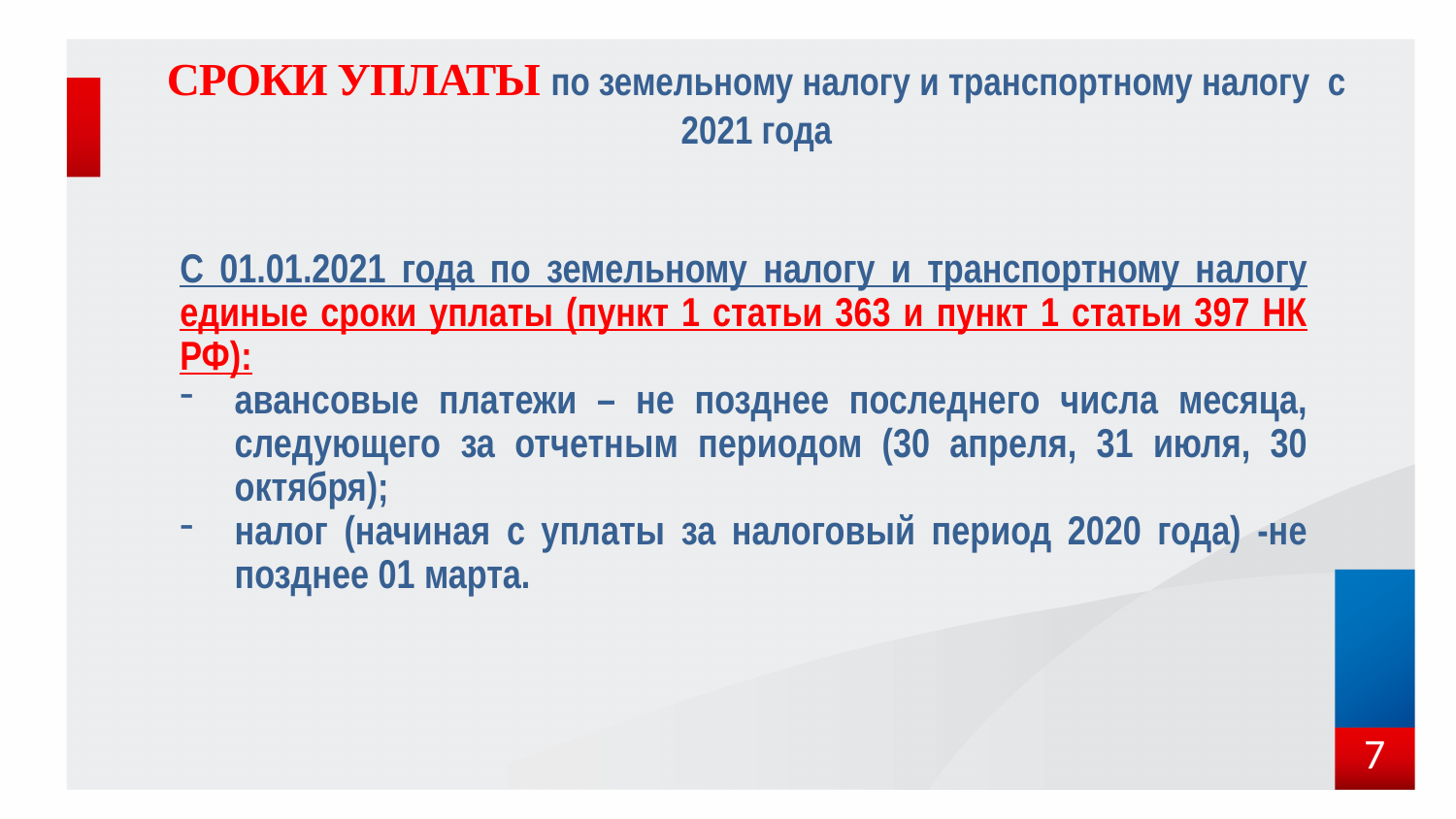

# СРОКИ УПЛАТЫ по земельному налогу и транспортному налогу  с 2021 года

С 01.01.2021 года по земельному налогу и транспортному налогу единые сроки уплаты (пункт 1 статьи 363 и пункт 1 статьи 397 НК РФ):
авансовые платежи – не позднее последнего числа месяца, следующего за отчетным периодом (30 апреля, 31 июля, 30 октября);
налог (начиная с уплаты за налоговый период 2020 года) -не позднее 01 марта.

7